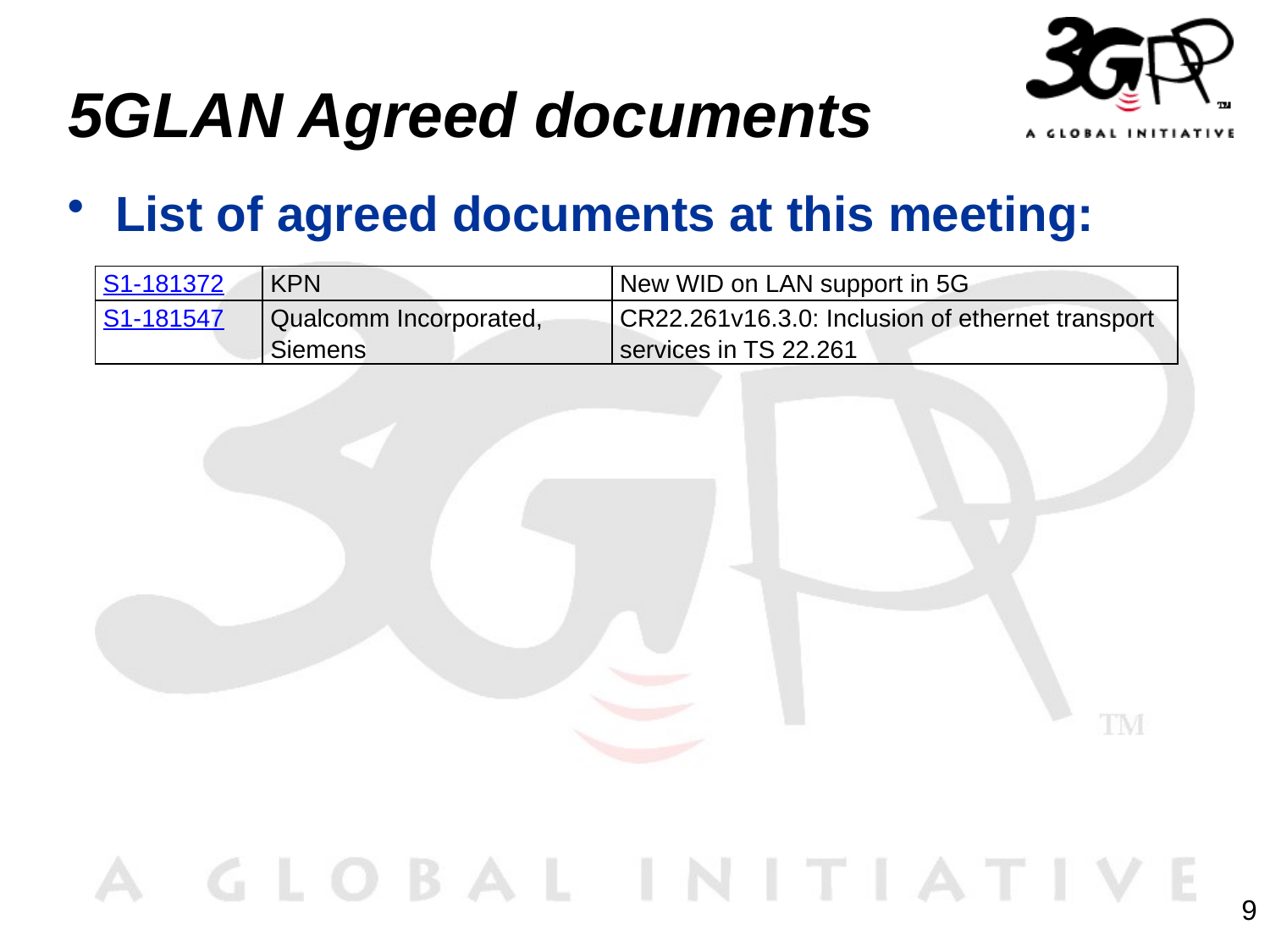

# 5GLAN Agreed documents
List of agreed documents at this meeting:

| S1-181372 | KPN | New WID on LAN support in 5G |
| --- | --- | --- |
| S1-181547 | Qualcomm Incorporated, Siemens | CR22.261v16.3.0: Inclusion of ethernet transport services in TS 22.261 |
9